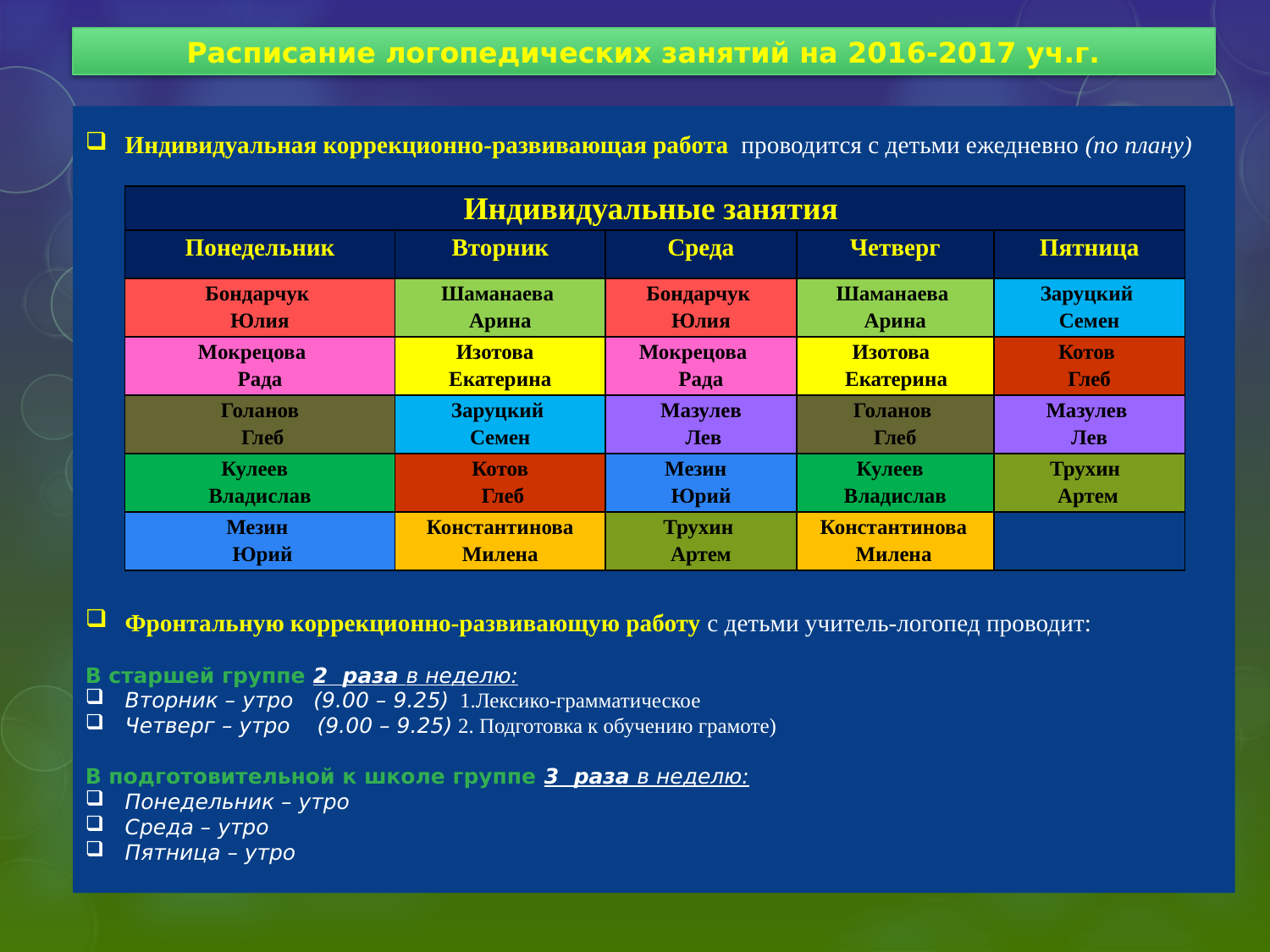

Расписание логопедических занятий на 2016-2017 уч.г.

Индивидуальная коррекционно-развивающая работа  проводится с детьми ежедневно (по плану)

Фронтальную коррекционно-развивающую работу с детьми учитель-логопед проводит:

В старшей группе 2  раза в неделю:
Вторник – утро   (9.00 – 9.25)  1.Лексико-грамматическое
Четверг – утро    (9.00 – 9.25) 2. Подготовка к обучению грамоте)

В подготовительной к школе группе 3  раза в неделю:
Понедельник – утро
Среда – утро
Пятница – утро

| Индивидуальные занятия |  |  |  |  |
| --- | --- | --- | --- | --- |
| Понедельник | Вторник | Среда | Четверг | Пятница |
| Бондарчук Юлия | Шаманаева Арина | Бондарчук Юлия | Шаманаева Арина | Заруцкий Семен |
| Мокрецова Рада | Изотова Екатерина | Мокрецова Рада | Изотова Екатерина | Котов Глеб |
| Голанов Глеб | Заруцкий Семен | Мазулев Лев | Голанов Глеб | Мазулев Лев |
| Кулеев Владислав | Котов Глеб | Мезин Юрий | Кулеев Владислав | Трухин Артем |
| Мезин Юрий | Константинова Милена | Трухин Артем | Константинова Милена |  |